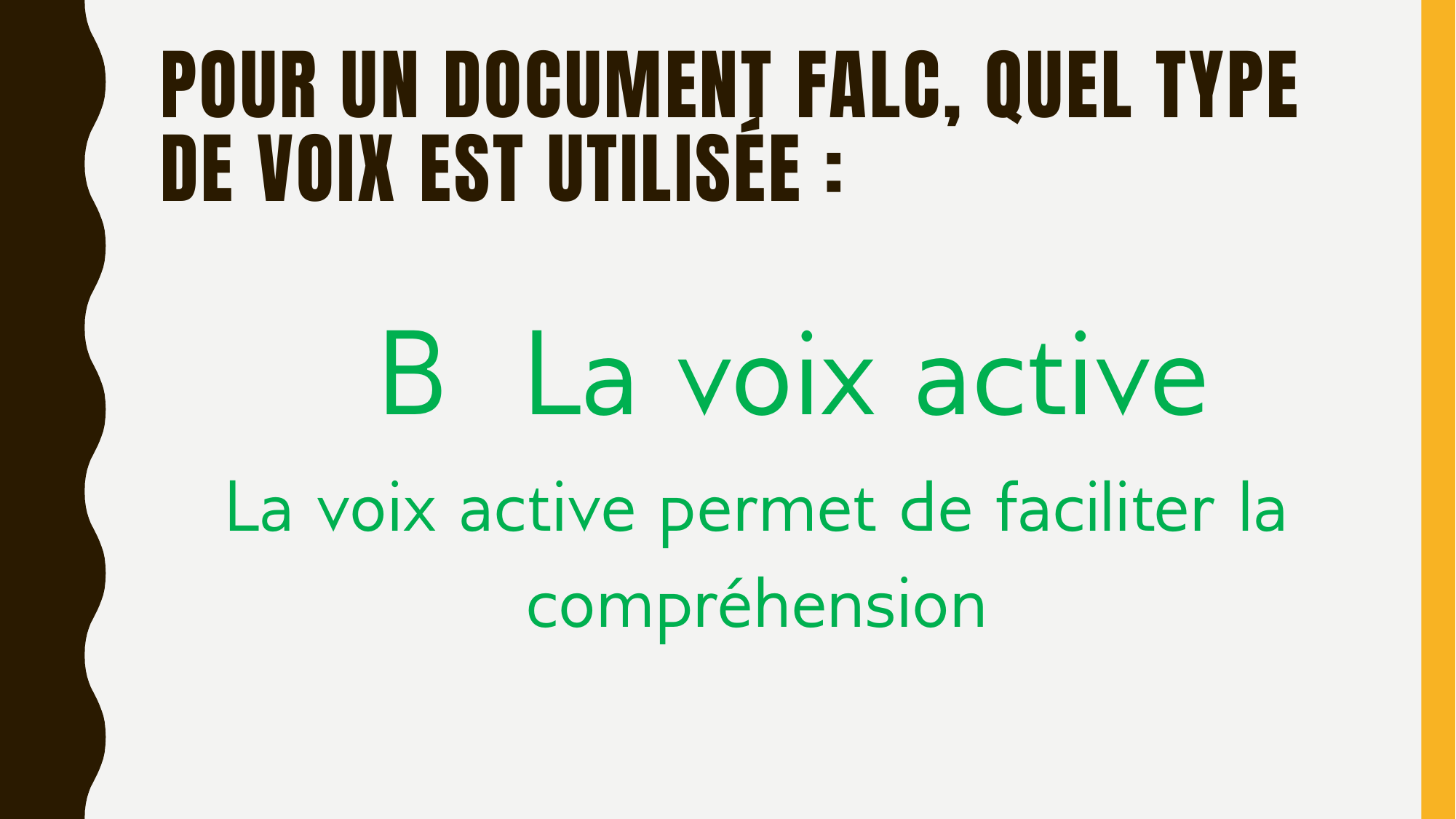

# Pour un document FALC, quel type de voix est utilisée :
		B	 La voix active
La voix active permet de faciliter la compréhension